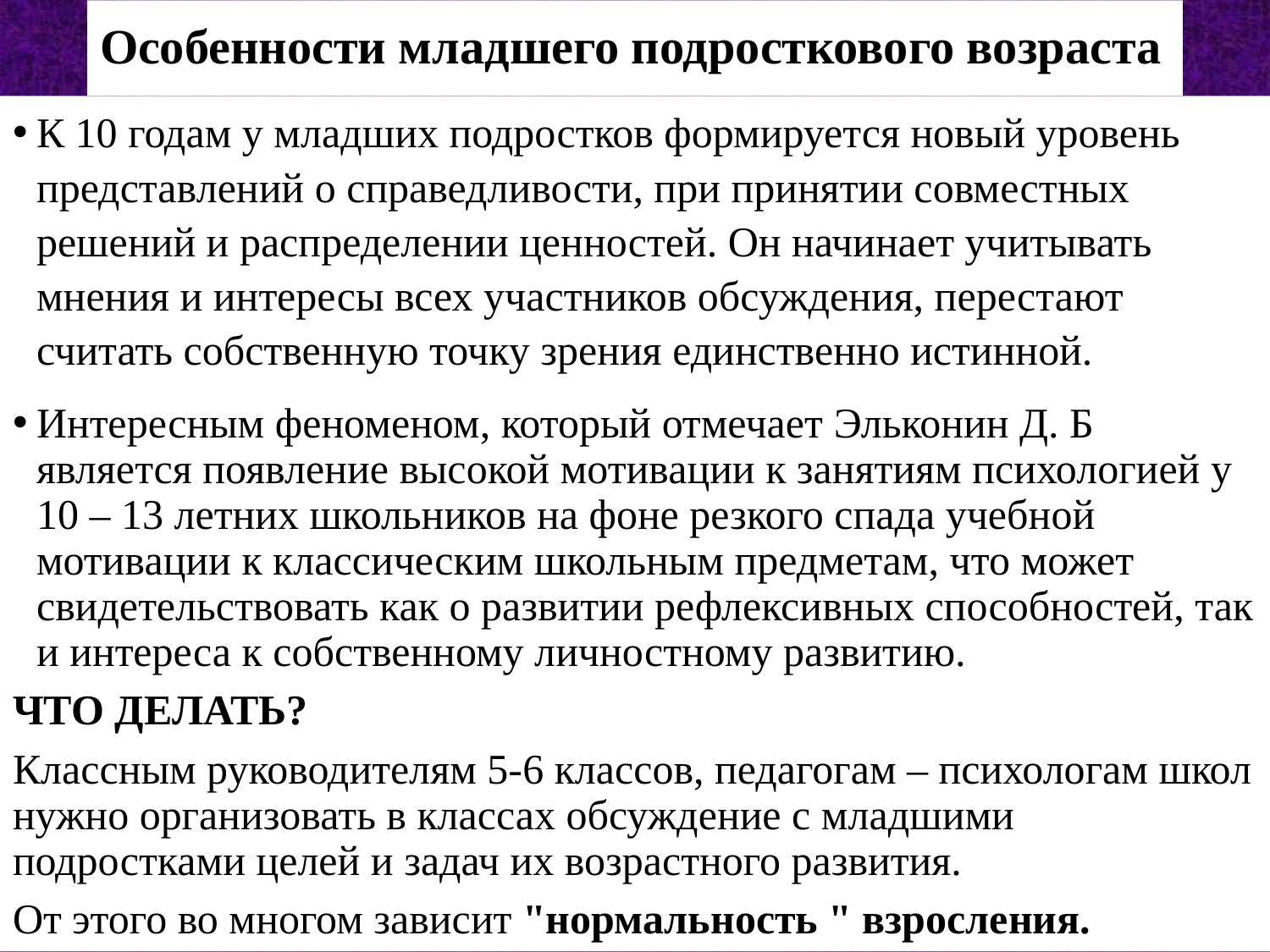

# Особенности младшего подросткового возраста
К 10 годам у младших подростков формируется новый уровень представлений о справедливости, при принятии совместных решений и распределении ценностей. Он начинает учитывать мнения и интересы всех участников обсуждения, перестают считать собственную точку зрения единственно истинной.
Интересным феноменом, который отмечает Эльконин Д. Б является появление высокой мотивации к занятиям психологией у 10 – 13 летних школьников на фоне резкого спада учебной мотивации к классическим школьным предметам, что может свидетельствовать как о развитии рефлексивных способностей, так и интереса к собственному личностному развитию.
ЧТО ДЕЛАТЬ?
Классным руководителям 5-6 классов, педагогам – психологам школ нужно организовать в классах обсуждение с младшими подростками целей и задач их возрастного развития.
От этого во многом зависит "нормальность " взросления.